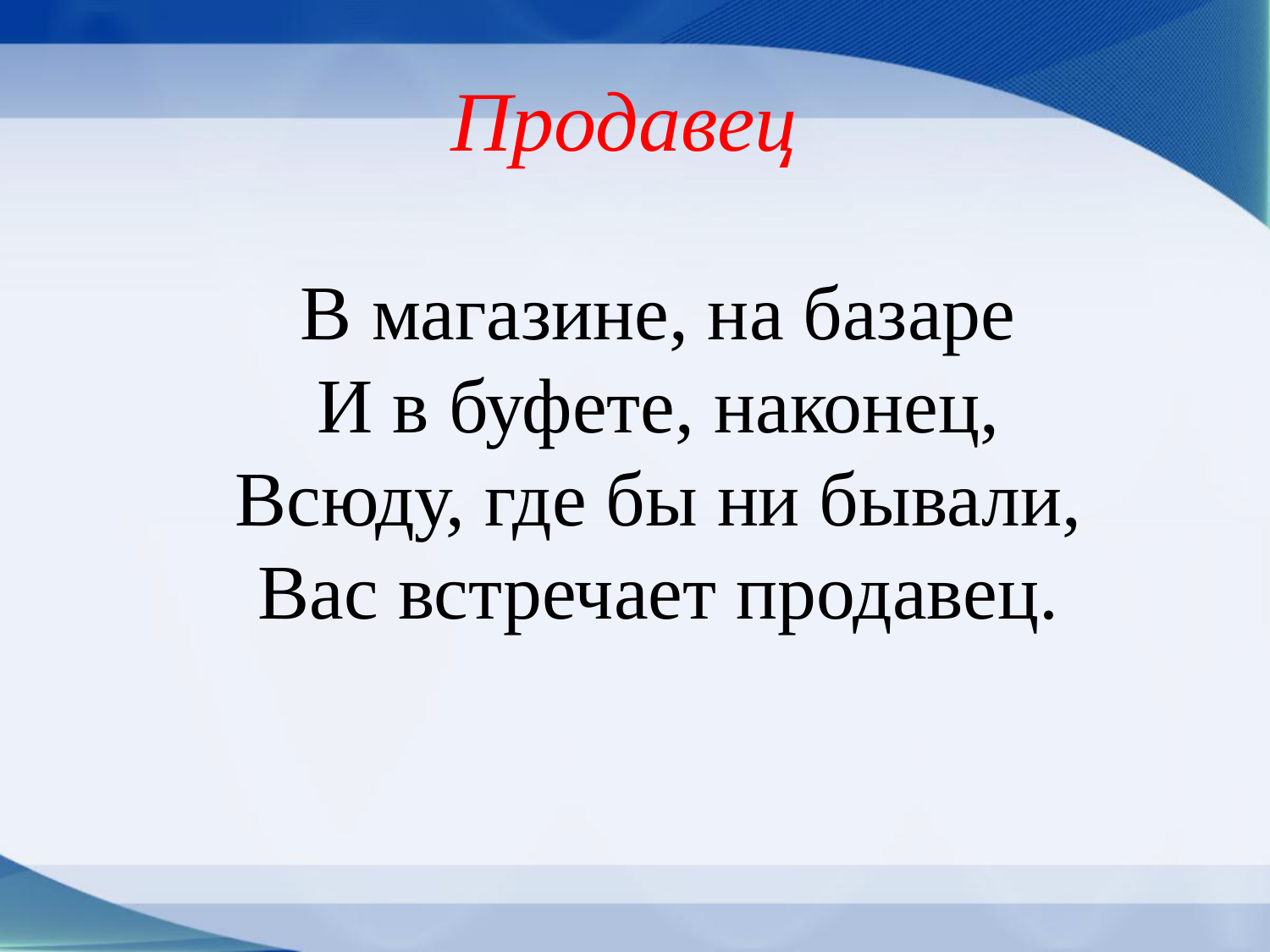

# Продавец
	В магазине, на базаре
И в буфете, наконец,
Всюду, где бы ни бывали,
Вас встречает продавец.